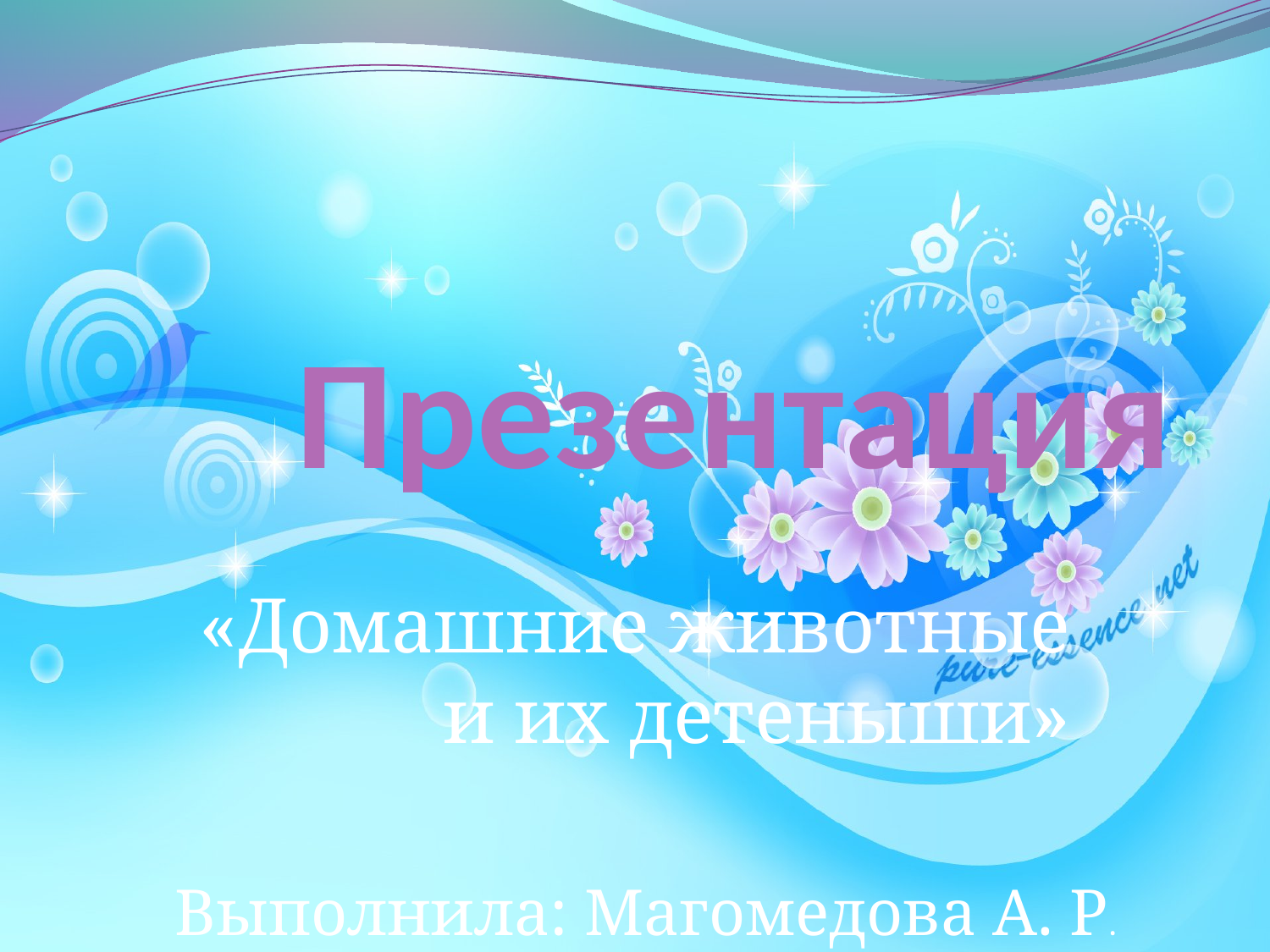

# Презентация

«Домашние животные и их детеныши»
Выполнила: Магомедова А. Р.